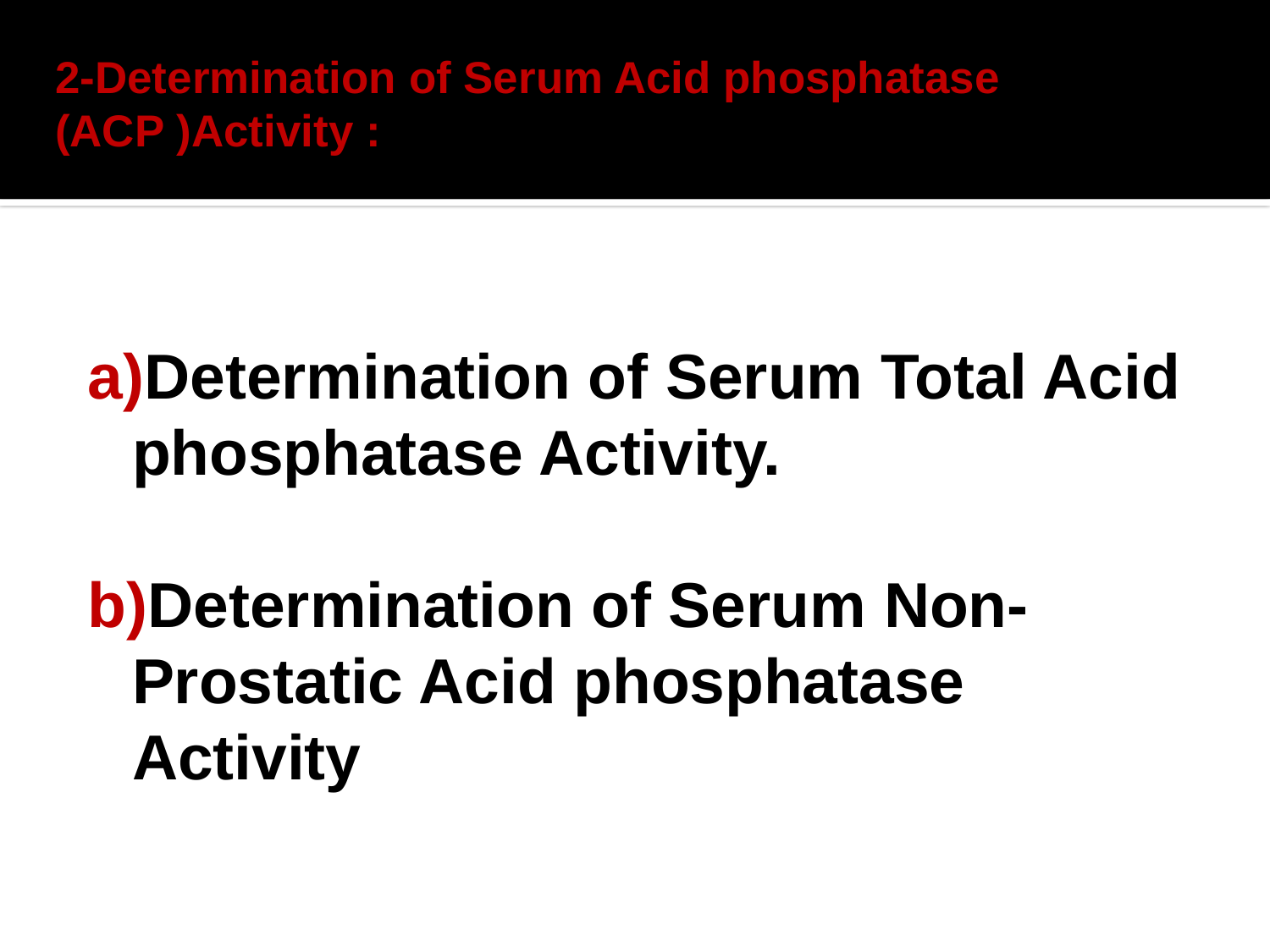

# 2-Determination of Serum Acid phosphatase (ACP )Activity :

a)Determination of Serum Total Acid phosphatase Activity.

b)Determination of Serum Non-Prostatic Acid phosphatase Activity